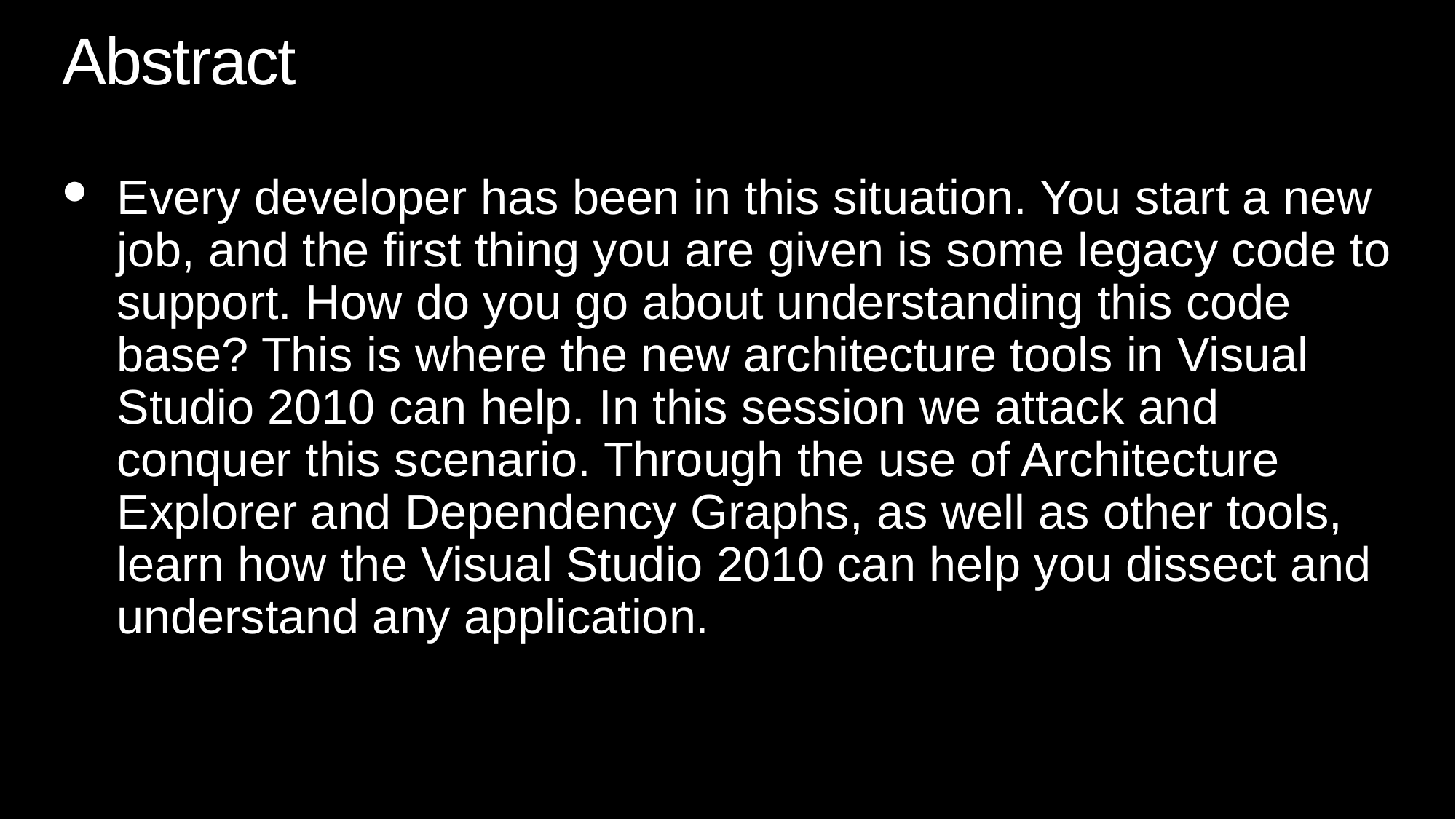

# Abstract
Every developer has been in this situation. You start a new job, and the first thing you are given is some legacy code to support. How do you go about understanding this code base? This is where the new architecture tools in Visual Studio 2010 can help. In this session we attack and conquer this scenario. Through the use of Architecture Explorer and Dependency Graphs, as well as other tools, learn how the Visual Studio 2010 can help you dissect and understand any application.